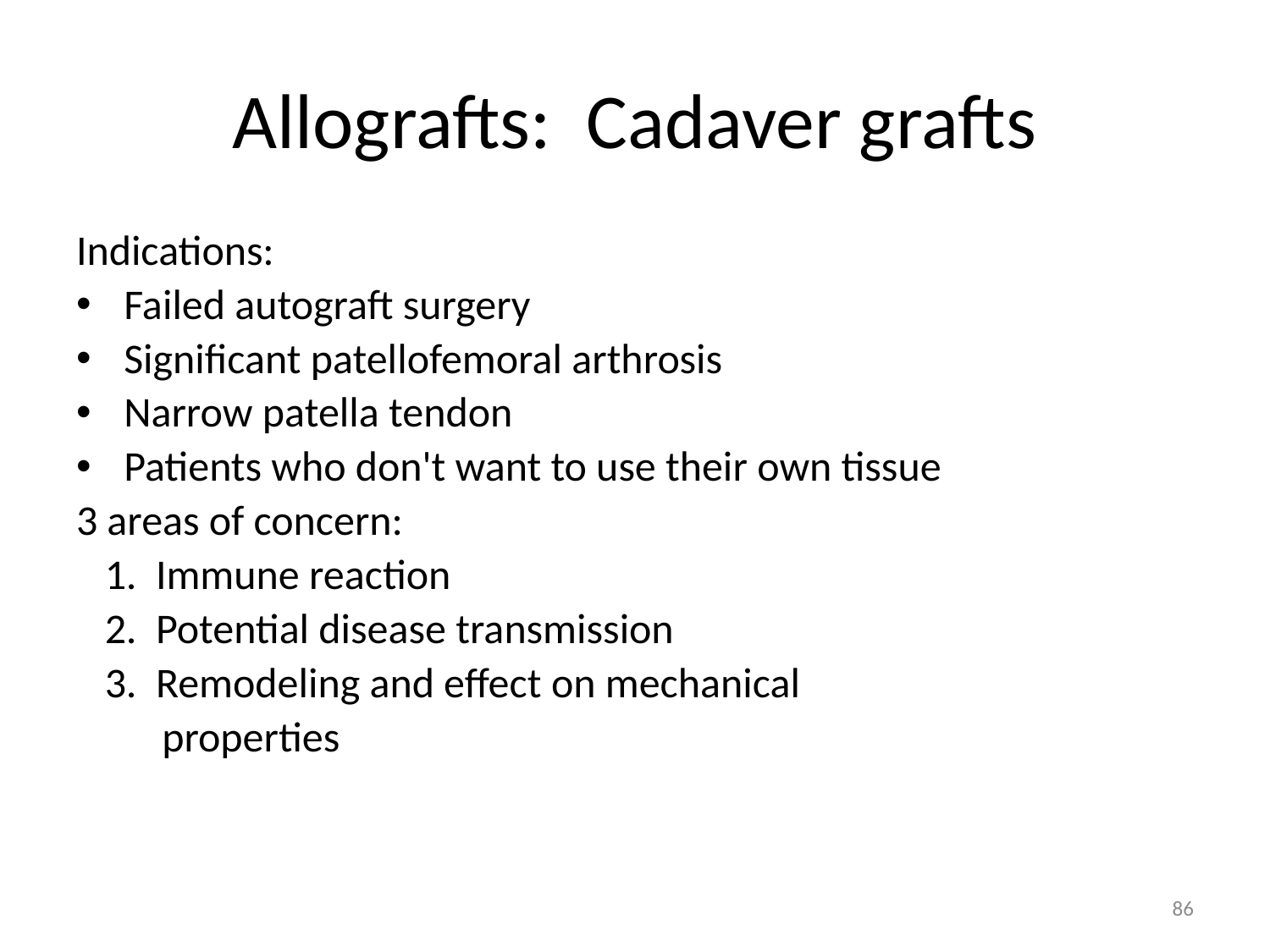

# Allografts:  Cadaver grafts
Indications:
Failed autograft surgery
Significant patellofemoral arthrosis
Narrow patella tendon
Patients who don't want to use their own tissue
3 areas of concern:
   1.  Immune reaction
   2.  Potential disease transmission
   3.  Remodeling and effect on mechanical
	    properties

86